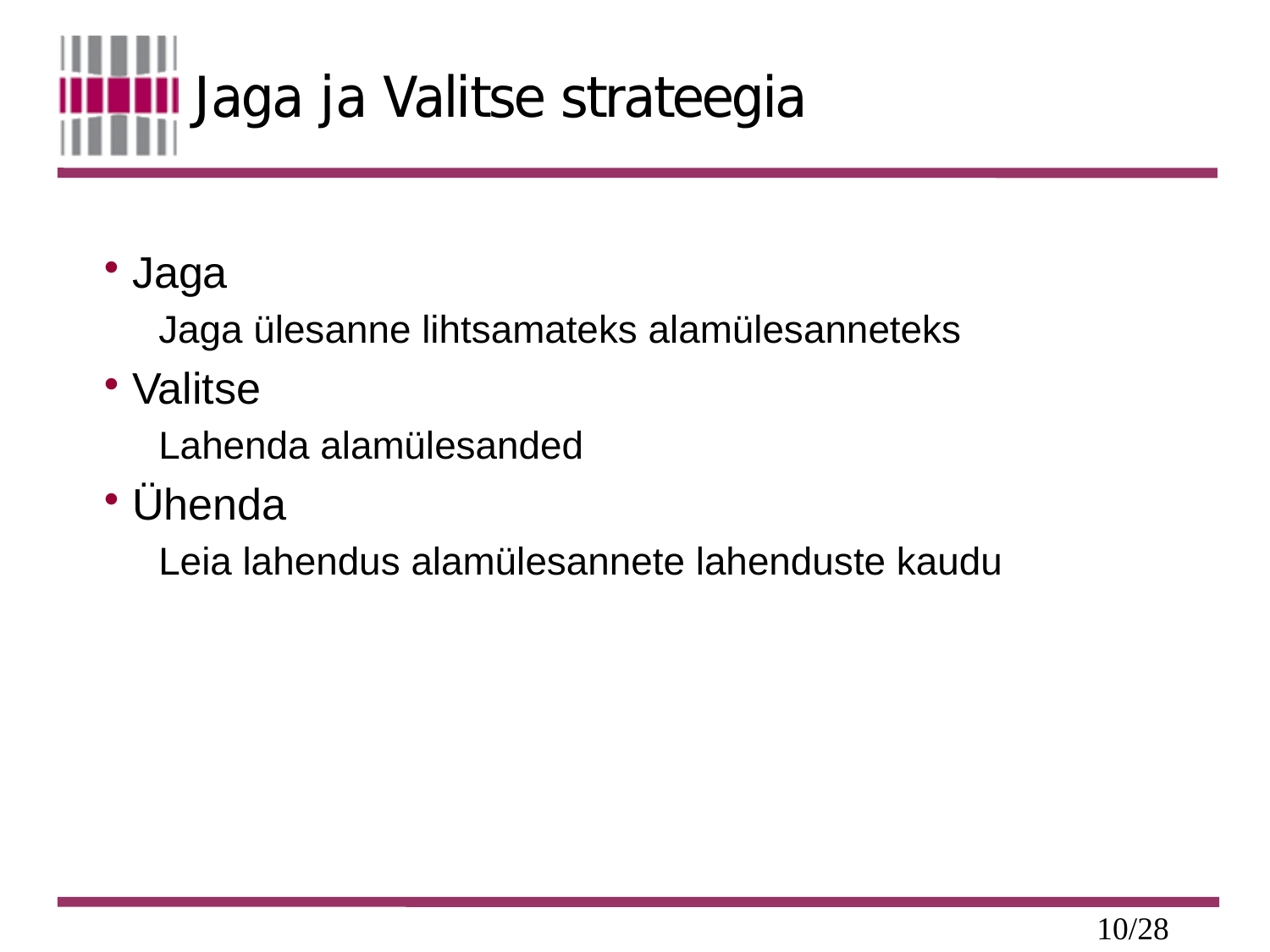

# Jaga ja Valitse strateegia

Jaga
Jaga ülesanne lihtsamateks alamülesanneteks
Valitse
Lahenda alamülesanded
Ühenda
Leia lahendus alamülesannete lahenduste kaudu